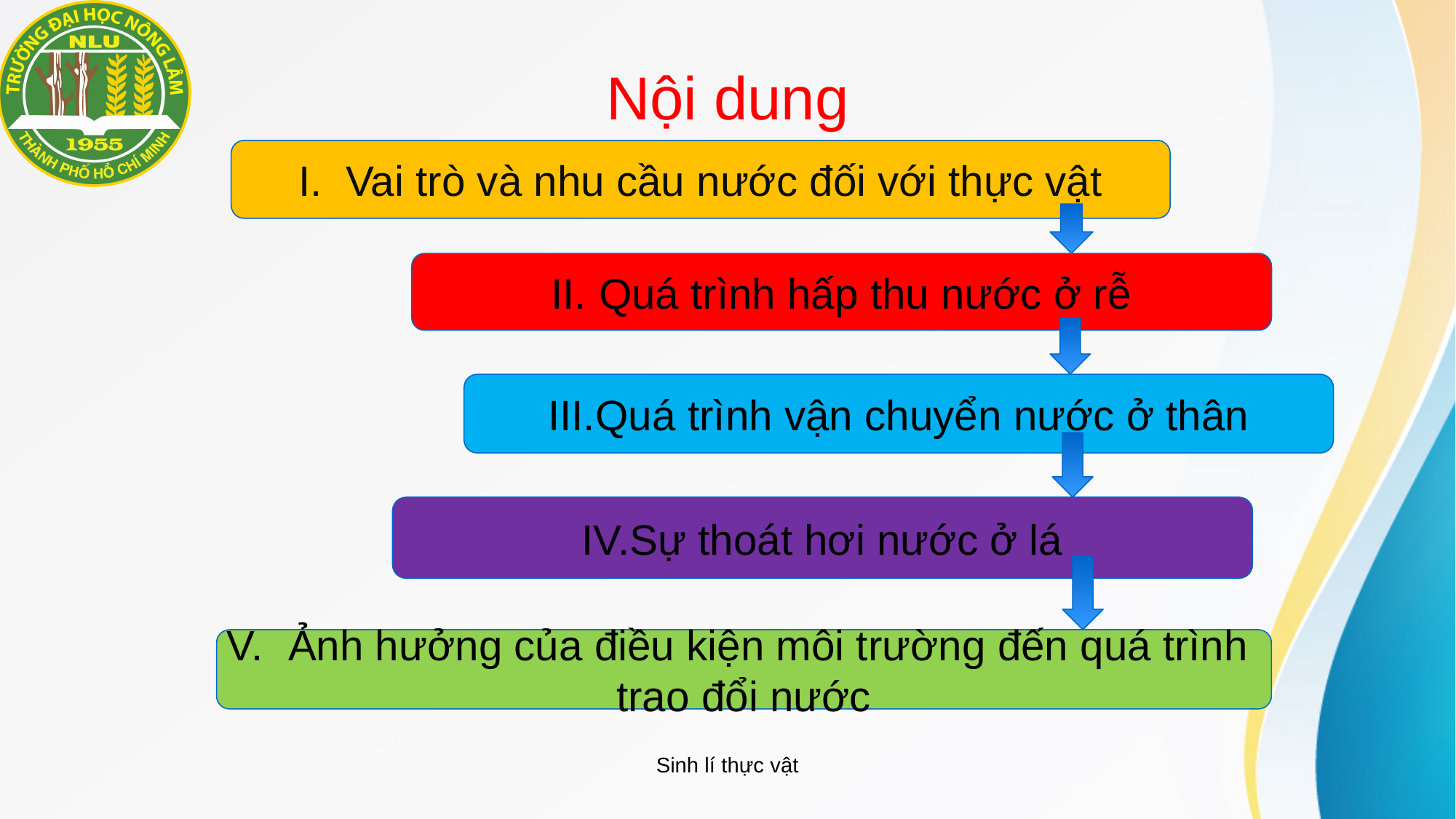

# Nội dung
Vai trò và nhu cầu nước đối với thực vật

Quá trình hấp thu nước ở rễ

Quá trình vận chuyển nước ở thân

Sự thoát hơi nước ở lá

Ảnh hưởng của điều kiện môi trường đến quá trình
trao đổi nước

Sinh lí thực vật
3